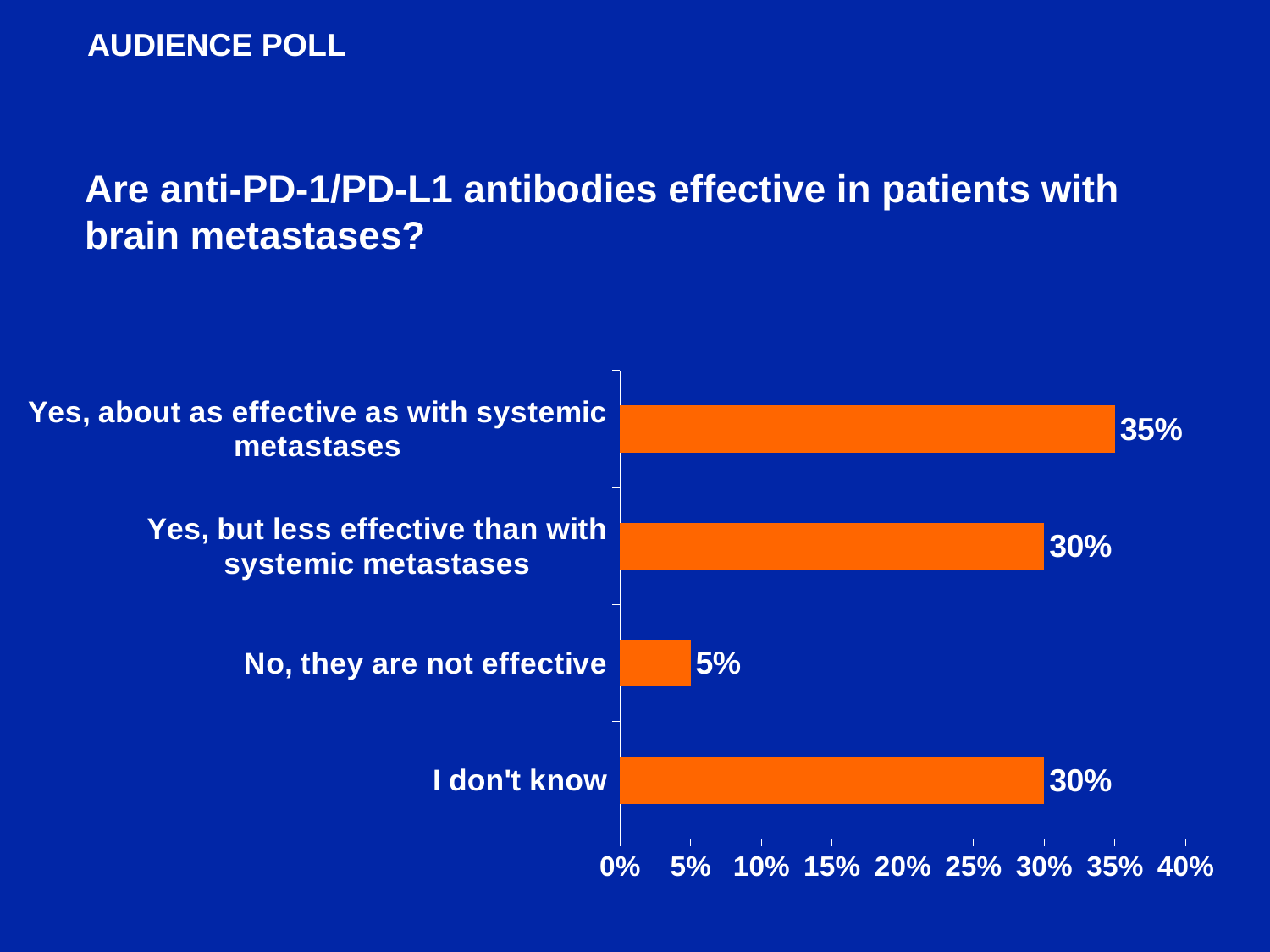

AUDIENCE POLL
Are anti-PD-1/PD-L1 antibodies effective in patients with brain metastases?

### Chart

| Category | Series 1 |
|---|---|
| I don't know | 0.3 |
| No, they are not effective | 0.05 |
| Yes, but less effective than with systemic metastases | 0.3 |
| Yes, about as effective as with systemic metastases | 0.35 |